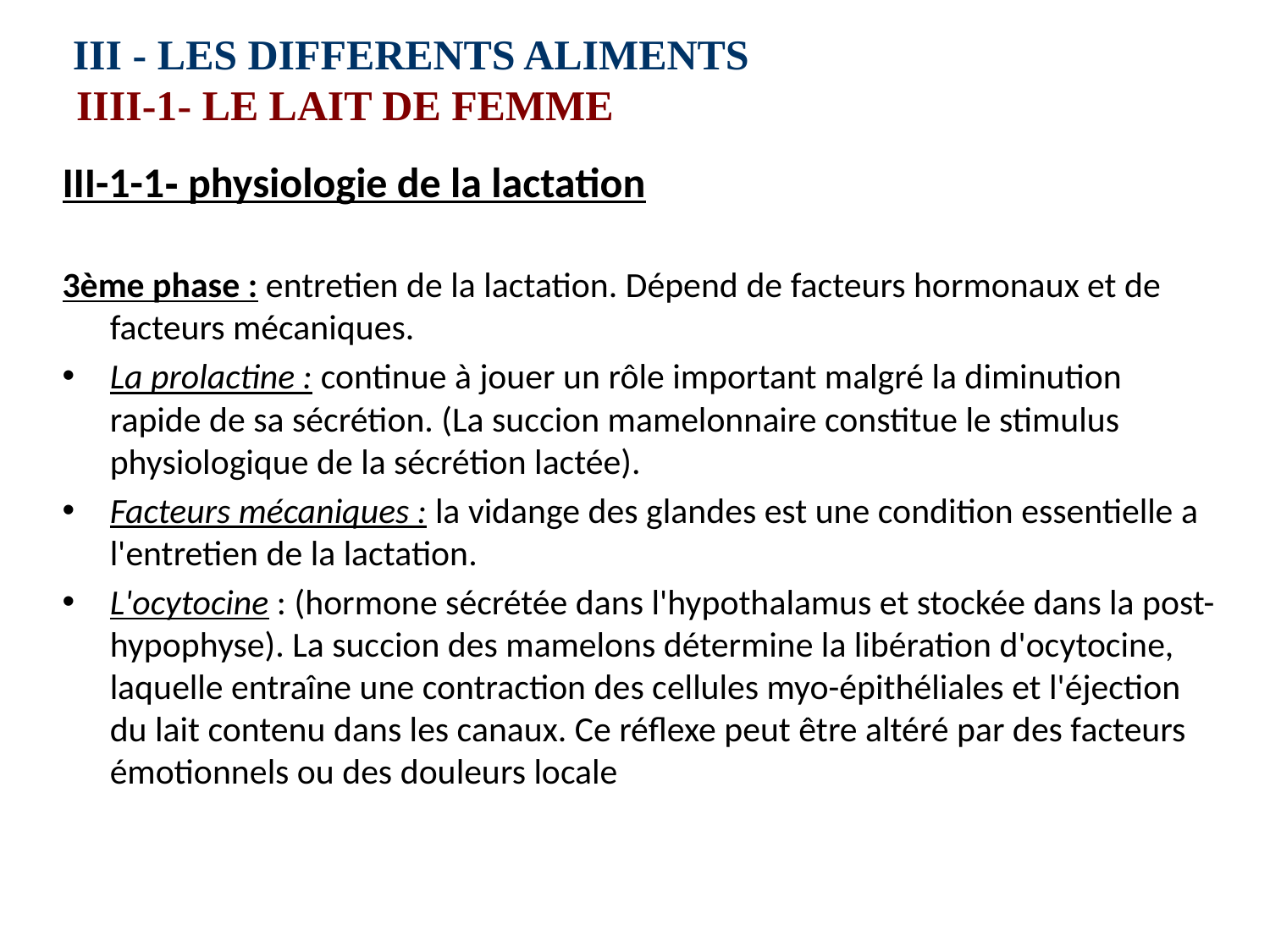

# III ‑ LES DIFFERENTS ALIMENTS IIII-1‑ LE LAIT DE FEMME
III-1-1‑ physiologie de la lactation

3ème phase : entretien de la lactation. Dépend de facteurs hormonaux et de facteurs mécaniques.
La prolactine : continue à jouer un rôle important malgré la diminution rapide de sa sécrétion. (La succion mamelonnaire constitue le stimulus physiologique de la sécrétion lactée).
Facteurs mécaniques : la vidange des glandes est une condition essentielle a l'entretien de la lactation.
L'ocytocine : (hormone sécrétée dans l'hypothalamus et stockée dans la post-hypophyse). La succion des mamelons détermine la libération d'ocytocine, laquelle entraîne une contraction des cellules myo-épithéliales et l'éjection du lait contenu dans les canaux. Ce réflexe peut être altéré par des facteurs émotionnels ou des douleurs locale